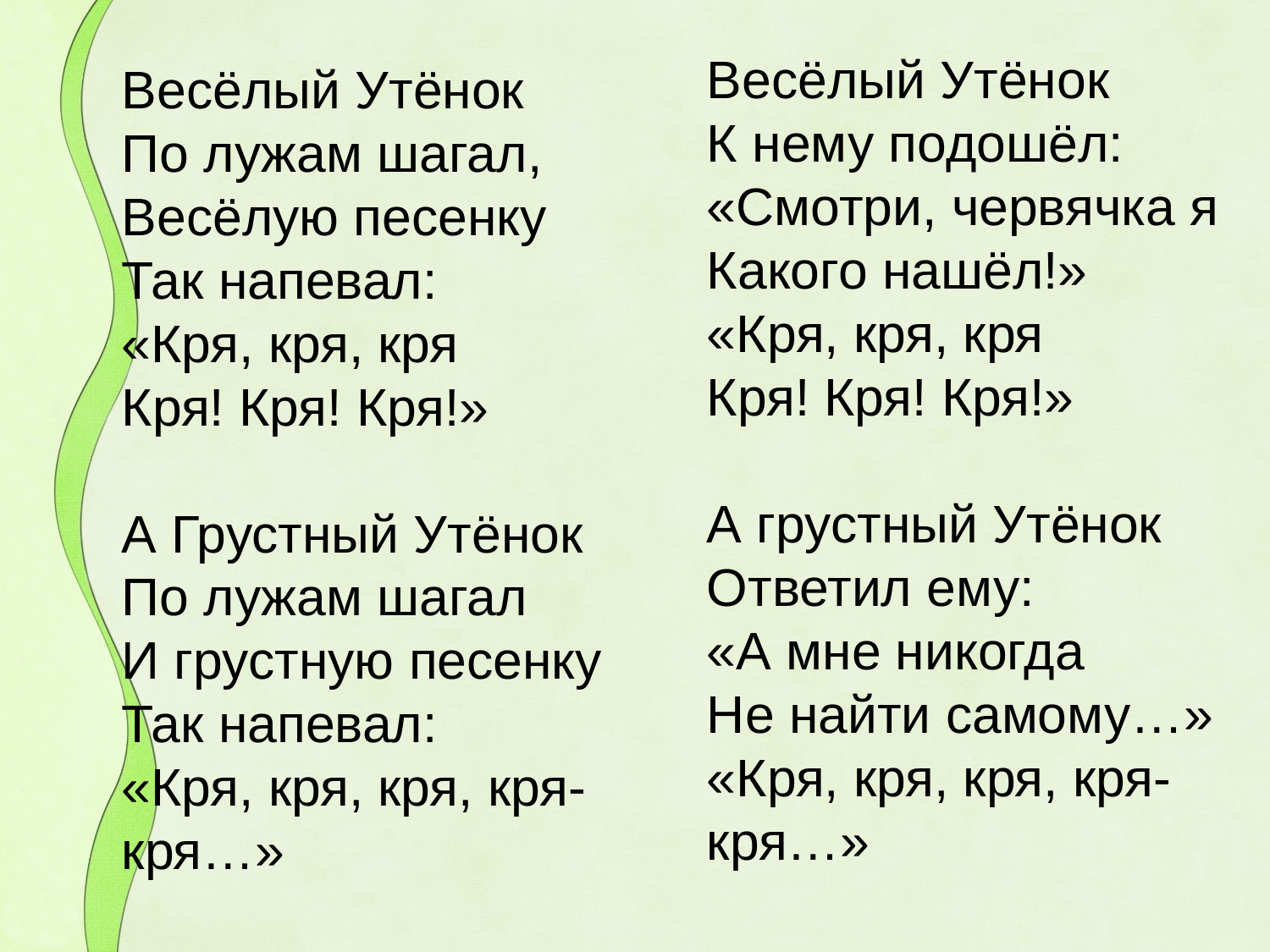

Весёлый Утёнок
К нему подошёл:
«Смотри, червячка я
Какого нашёл!»
«Кря, кря, кря
Кря! Кря! Кря!»

А грустный Утёнок
Ответил ему:
«А мне никогда
Не найти самому…»
«Кря, кря, кря, кря-кря…»

Весёлый Утёнок
По лужам шагал,
Весёлую песенку
Так напевал:
«Кря, кря, кря
Кря! Кря! Кря!»

А Грустный Утёнок
По лужам шагал
И грустную песенку
Так напевал:
«Кря, кря, кря, кря-кря…»